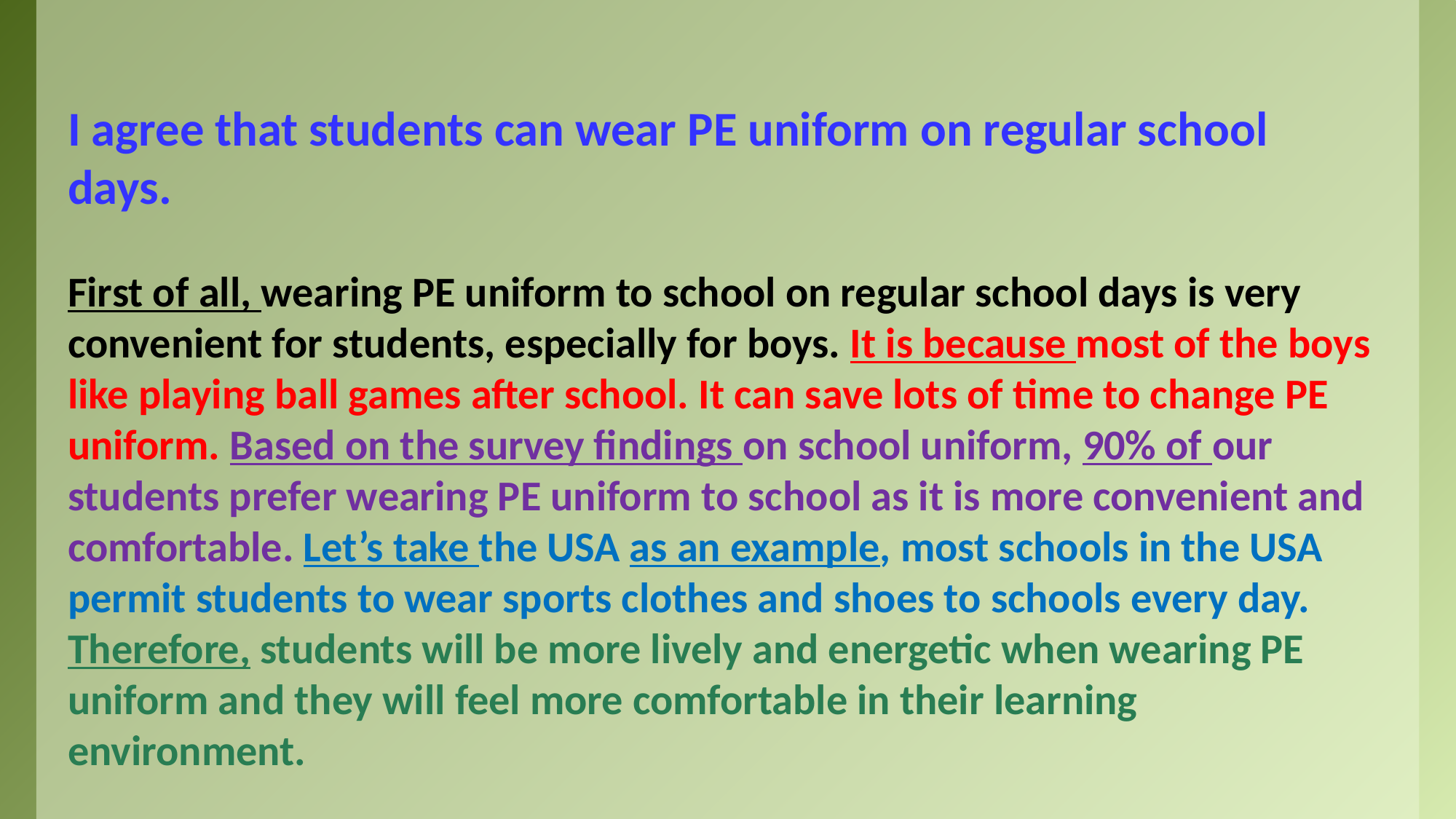

I agree that students can wear PE uniform on regular school days.

First of all, wearing PE uniform to school on regular school days is very convenient for students, especially for boys. It is because most of the boys like playing ball games after school. It can save lots of time to change PE uniform. Based on the survey findings on school uniform, 90% of our students prefer wearing PE uniform to school as it is more convenient and comfortable. Let’s take the USA as an example, most schools in the USA permit students to wear sports clothes and shoes to schools every day. Therefore, students will be more lively and energetic when wearing PE uniform and they will feel more comfortable in their learning environment.